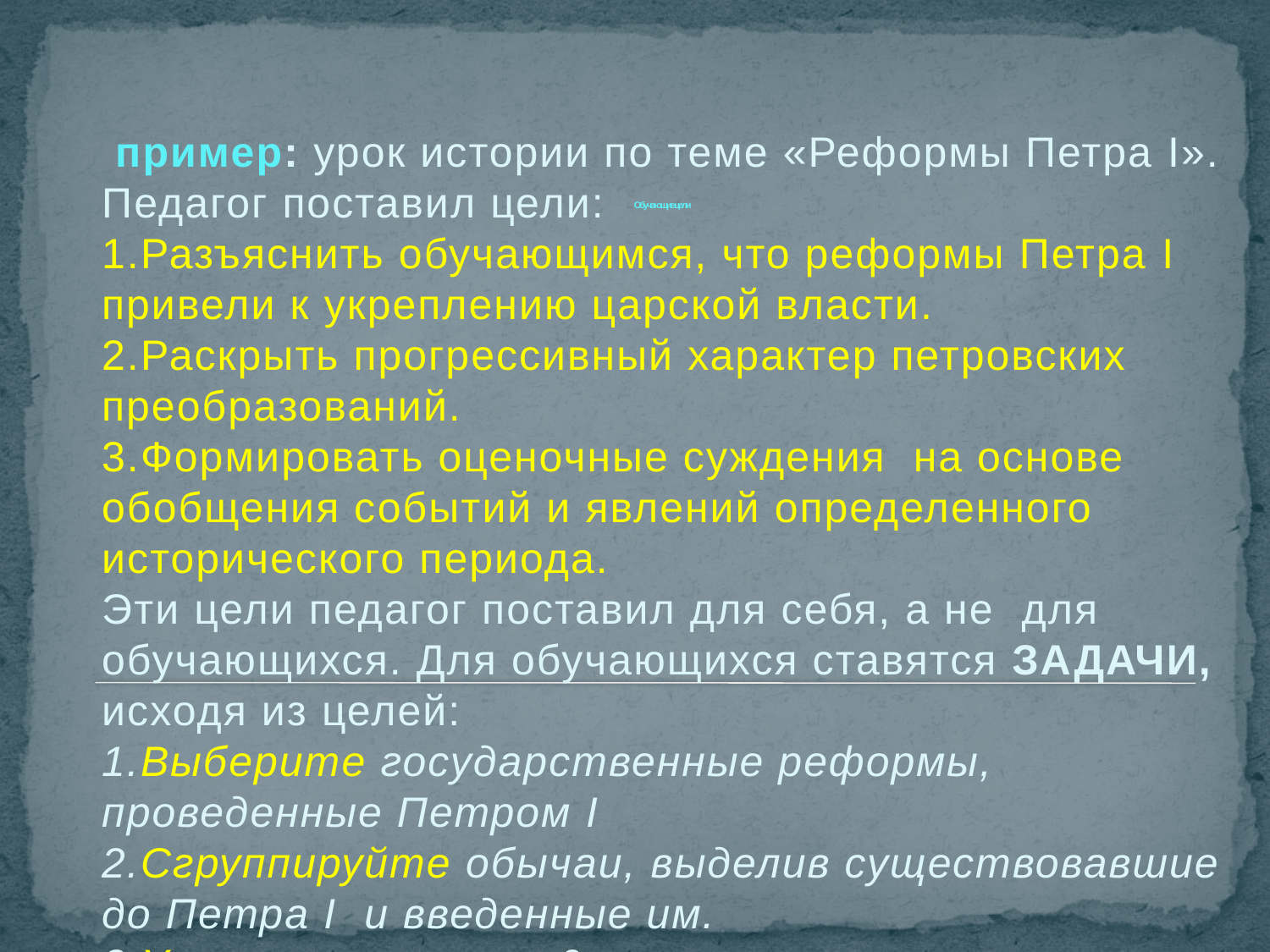

# Обучающие цели
 пример: урок истории по теме «Реформы Петра I». Педагог поставил цели:
1.Разъяснить обучающимся, что реформы Петра I  привели к укреплению царской власти.
2.Раскрыть прогрессивный характер петровских преобразований.
3.Формировать оценочные суждения  на основе обобщения событий и явлений определенного исторического периода.
Эти цели педагог поставил для себя, а не  для обучающихся. Для обучающихся ставятся ЗАДАЧИ, исходя из целей:
1.Выберите государственные реформы, проведенные Петром I
2.Сгруппируйте обычаи, выделив существовавшие до Петра I  и введенные им.
3.Укажите не менее 6 признаков, характеризующих реформы Петра I.